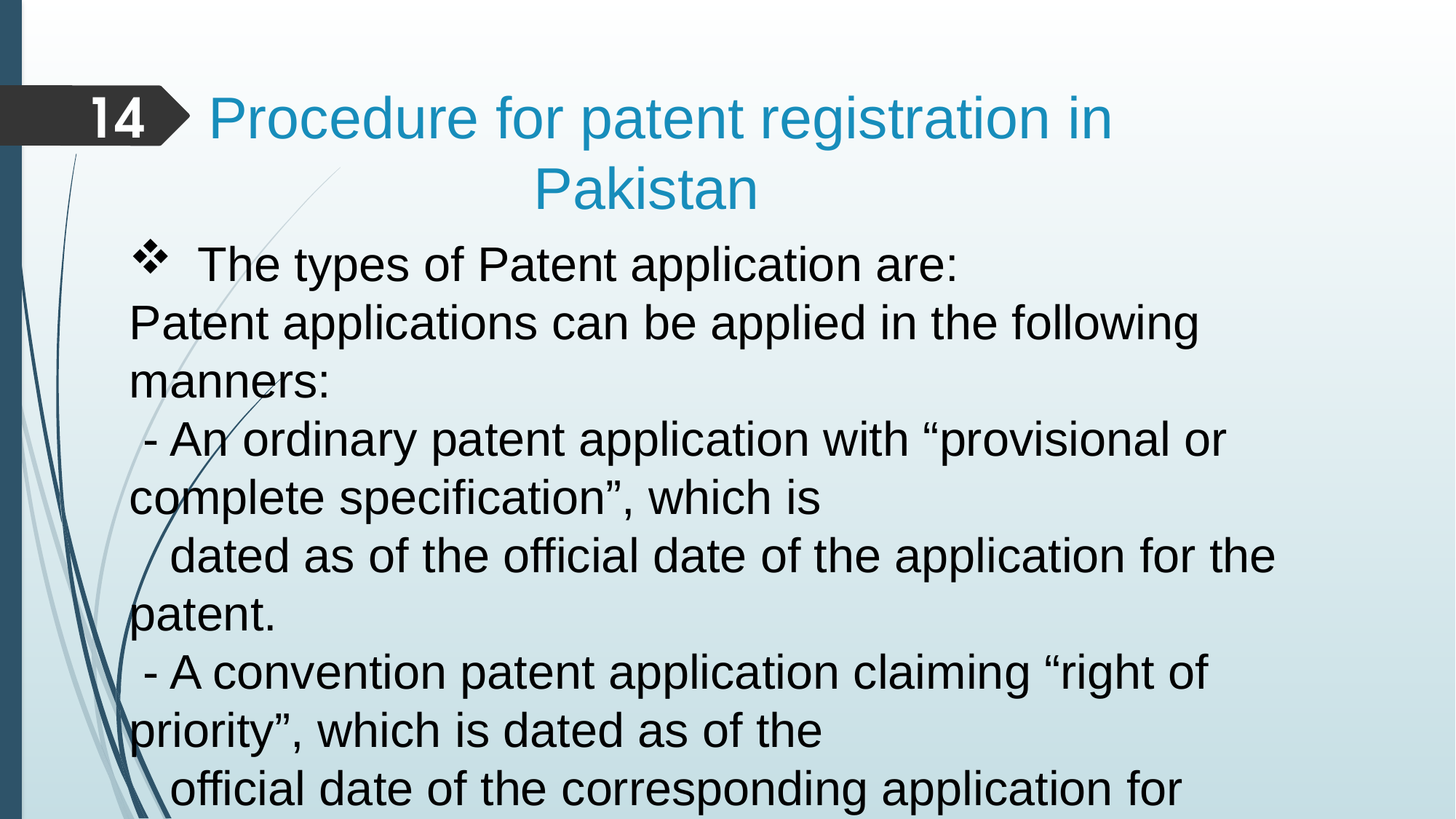

# Procedure for patent registration in Pakistan
14
The types of Patent application are:
Patent applications can be applied in the following manners:
 - An ordinary patent application with “provisional or complete specification”, which is
   dated as of the official date of the application for the patent.
 - A convention patent application claiming “right of priority”, which is dated as of the
   official date of the corresponding application for patent first made in a country
    which is the member of WTO (World Trade Organization).
 - Application for a patent of addition, for improvement or modification of an
    invention for which a patent has already been applied for or granted.